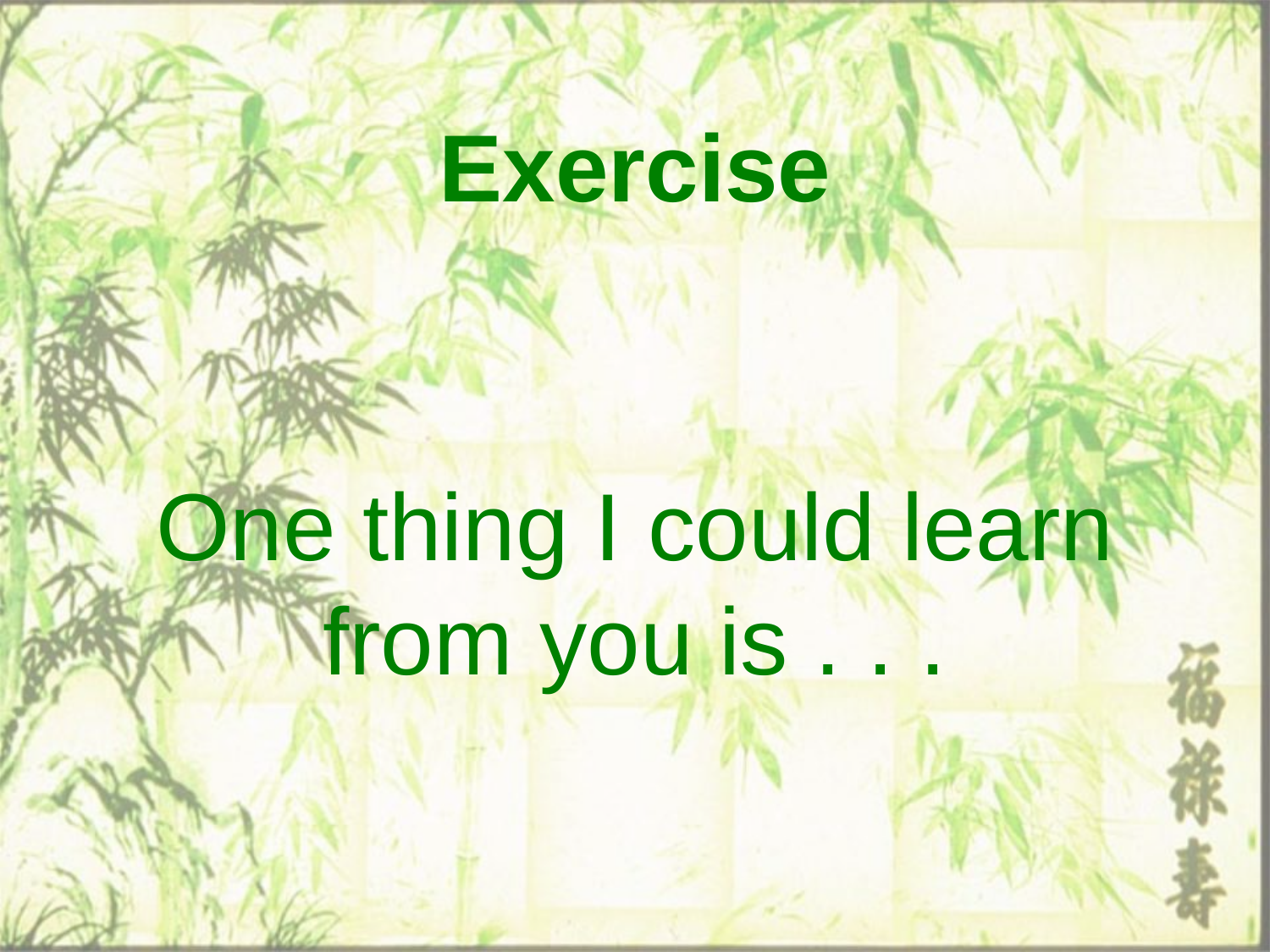

# Exercise

One thing I could learn from you is . . .